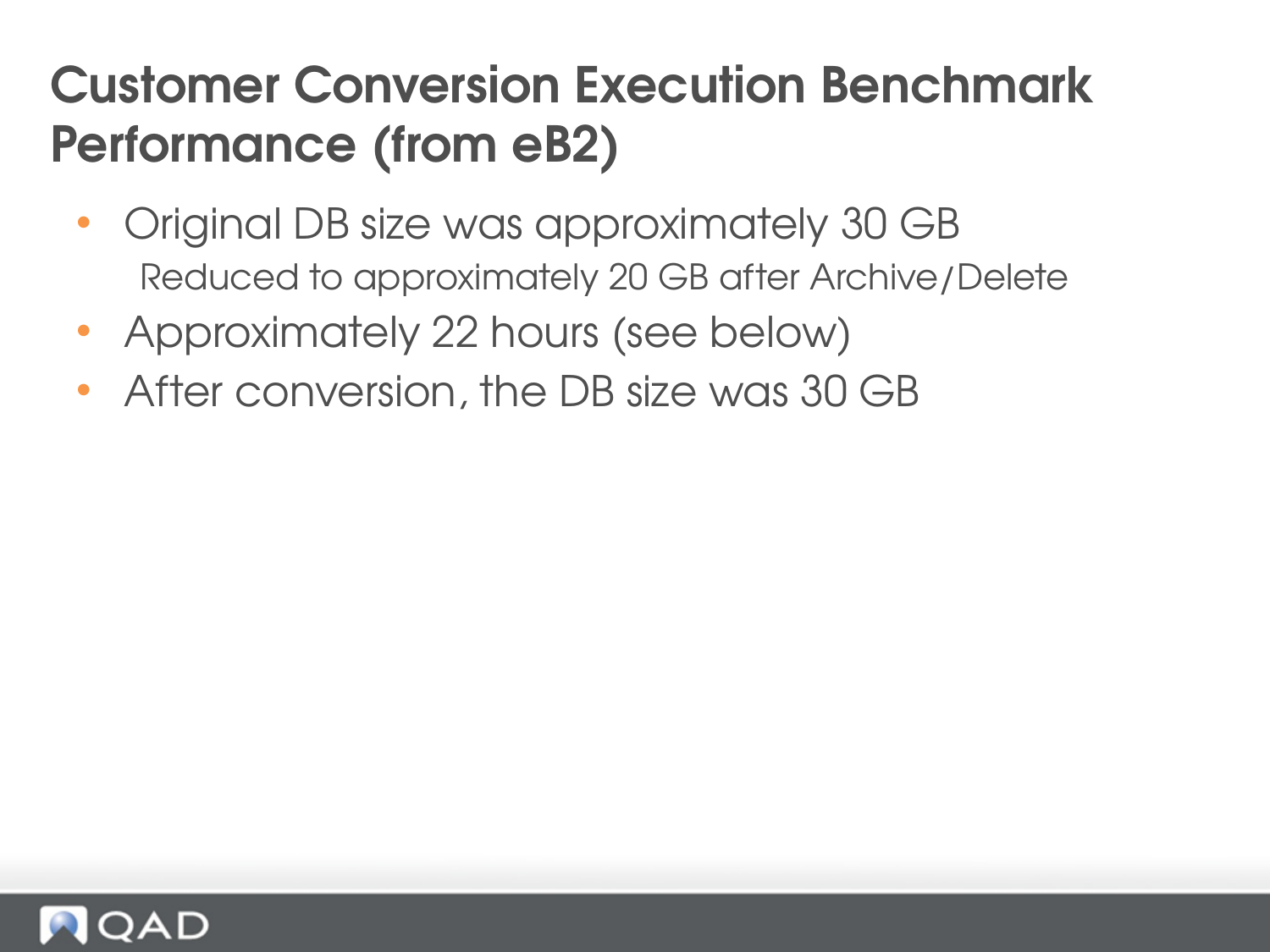

# Customer Conversion Execution Benchmark  Performance (from eB2)

Original DB size was approximately 30 GB
Reduced to approximately 20 GB after Archive/Delete
Approximately 22 hours (see below)
After conversion, the DB size was 30 GB